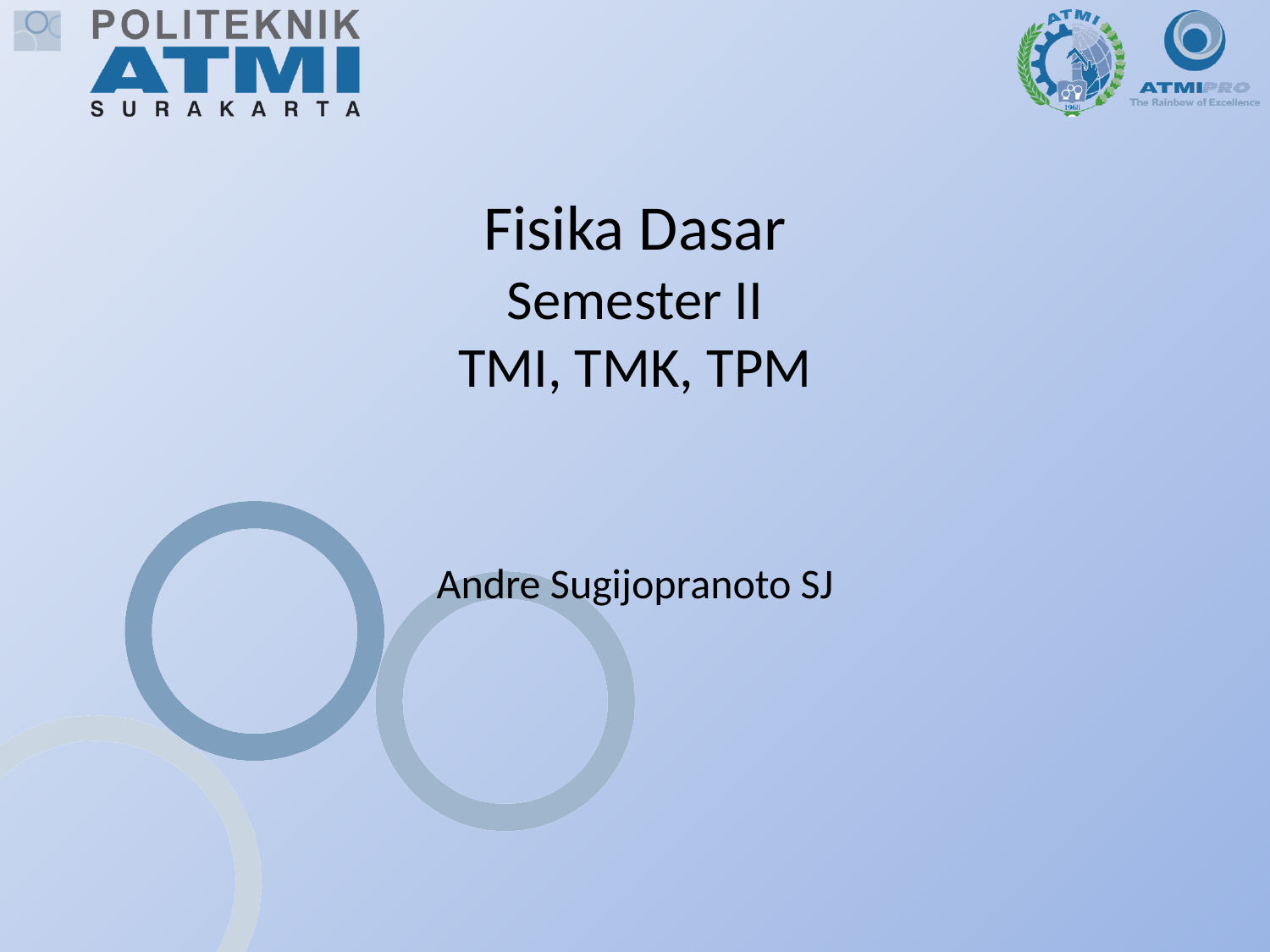

# Fisika Dasar Semester II TMI, TMK, TPM
Andre Sugijopranoto SJ